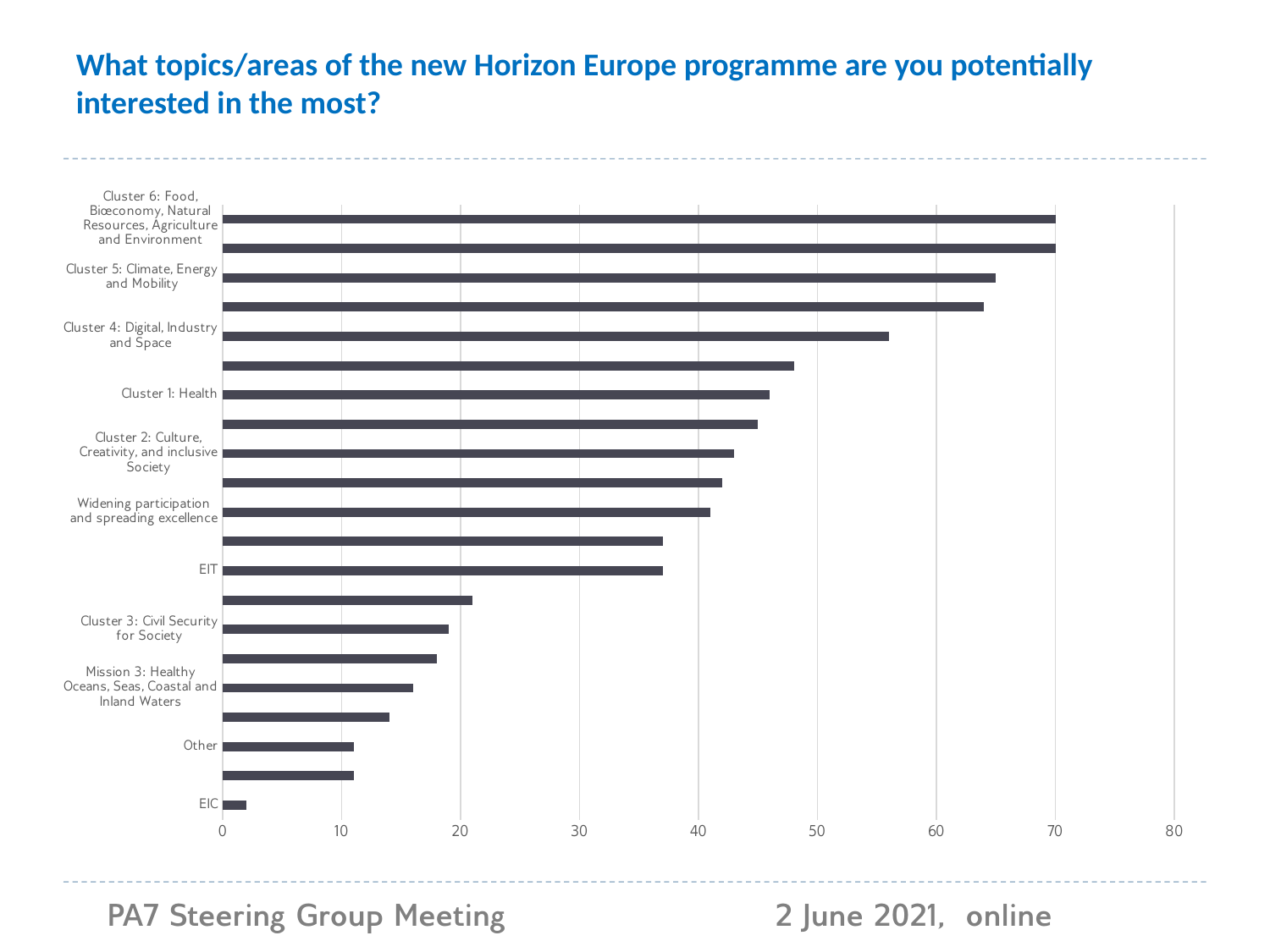

# What topics/areas of the new Horizon Europe programme are you potentially interested in the most?

### Chart

| Category |  |
|---|---|
| EIC | 2.0 |
| Mission 2: Cancer | 11.0 |
| Other | 11.0 |
| Reforming and enhancing the European R&I system | 14.0 |
| Mission 3: Healthy Oceans, Seas, Coastal and Inland Waters | 16.0 |
| European Innovation Ecosystems | 18.0 |
| Cluster 3: Civil Security for Society | 19.0 |
| Mission 5: Soil Health and Food | 21.0 |
| EIT | 37.0 |
| Mission 1: Adaptation to Climate Change, including Societal Transformation | 37.0 |
| Widening participation and spreading excellence | 41.0 |
| Mission 4: Climate-Neutral and Smart Cities | 42.0 |
| Cluster 2: Culture, Creativity, and inclusive Society | 43.0 |
| European Partnerships | 45.0 |
| Cluster 1: Health | 46.0 |
| ERI | 48.0 |
| Cluster 4: Digital, Industry and Space | 56.0 |
| ERC | 64.0 |
| Cluster 5: Climate, Energy and Mobility | 65.0 |
| MSCA | 70.0 |
| Cluster 6: Food, Bioeconomy, Natural Resources, Agriculture and Environment | 70.0 |
PA7 Steering Group Meeting                          2 June 2021,  online